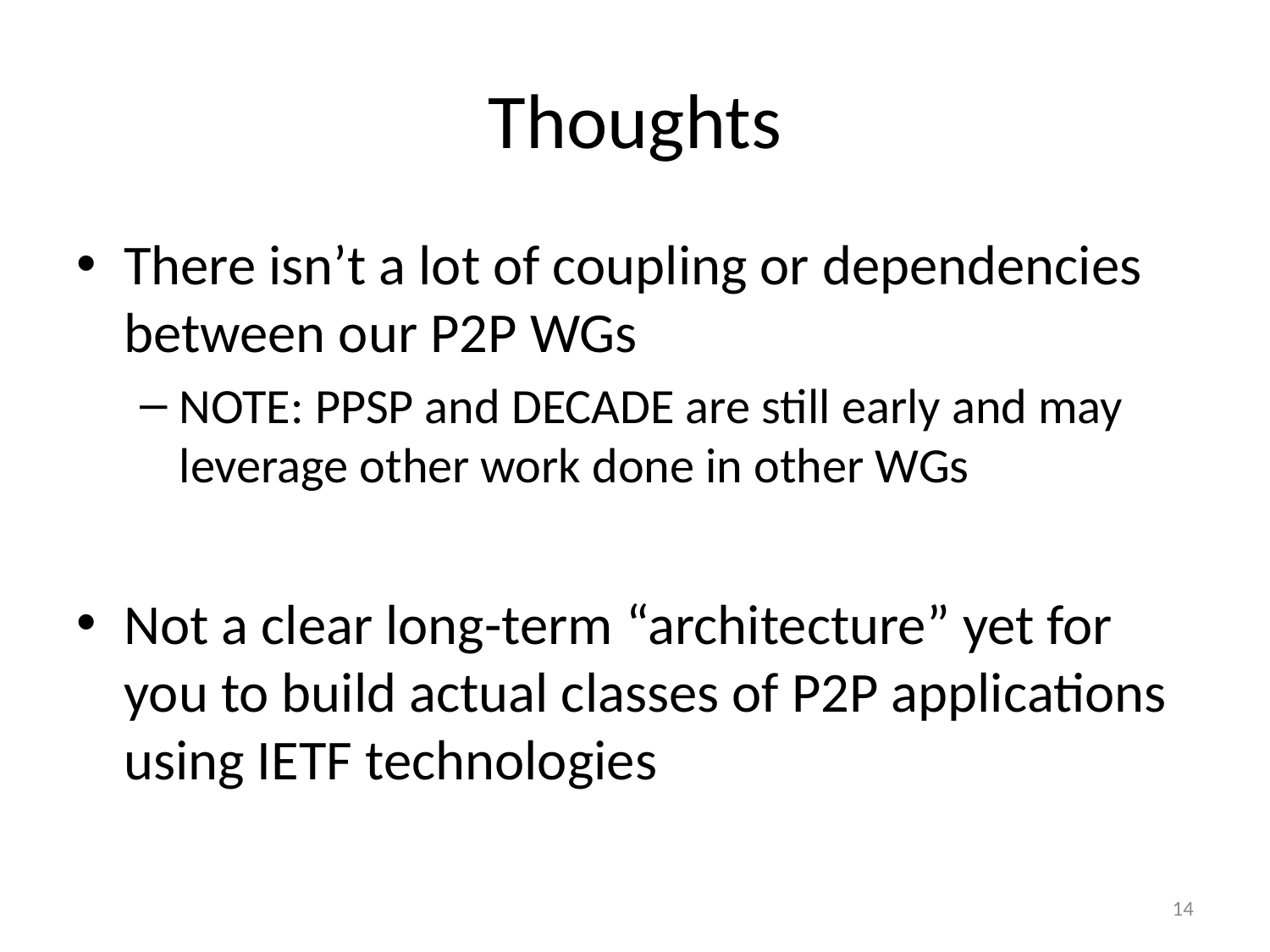

# Thoughts
There isn’t a lot of coupling or dependencies between our P2P WGs
NOTE: PPSP and DECADE are still early and may leverage other work done in other WGs

Not a clear long-term “architecture” yet for you to build actual classes of P2P applications using IETF technologies

14